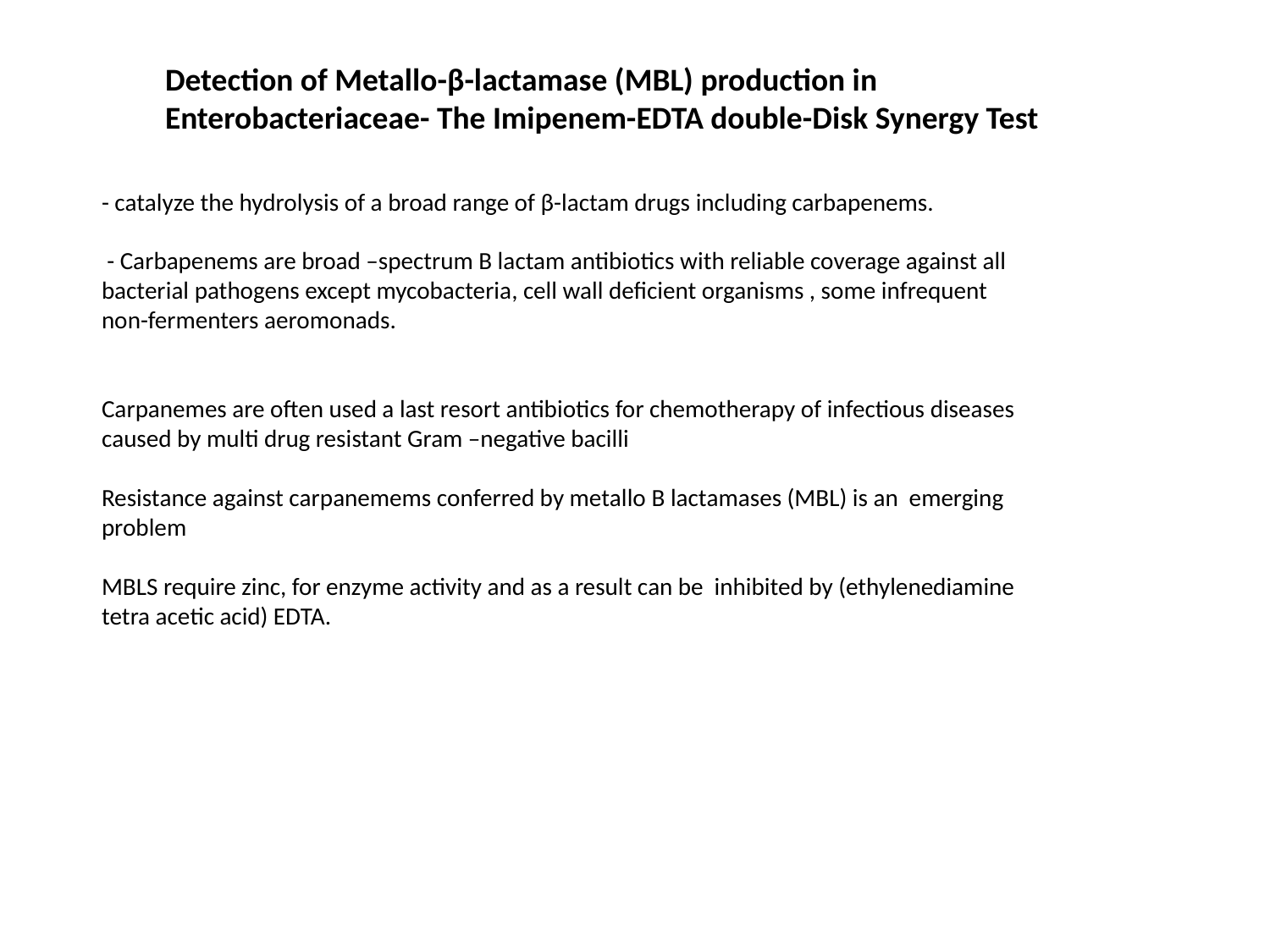

Detection of Metallo-β-lactamase (MBL) production in Enterobacteriaceae- The Imipenem-EDTA double-Disk Synergy Test
- catalyze the hydrolysis of a broad range of β-lactam drugs including carbapenems.

 - Carbapenems are broad –spectrum B lactam antibiotics with reliable coverage against all bacterial pathogens except mycobacteria, cell wall deficient organisms , some infrequent non-fermenters aeromonads.

Carpanemes are often used a last resort antibiotics for chemotherapy of infectious diseases caused by multi drug resistant Gram –negative bacilli

Resistance against carpanemems conferred by metallo B lactamases (MBL) is an  emerging problem

MBLS require zinc, for enzyme activity and as a result can be  inhibited by (ethylenediamine tetra acetic acid) EDTA.